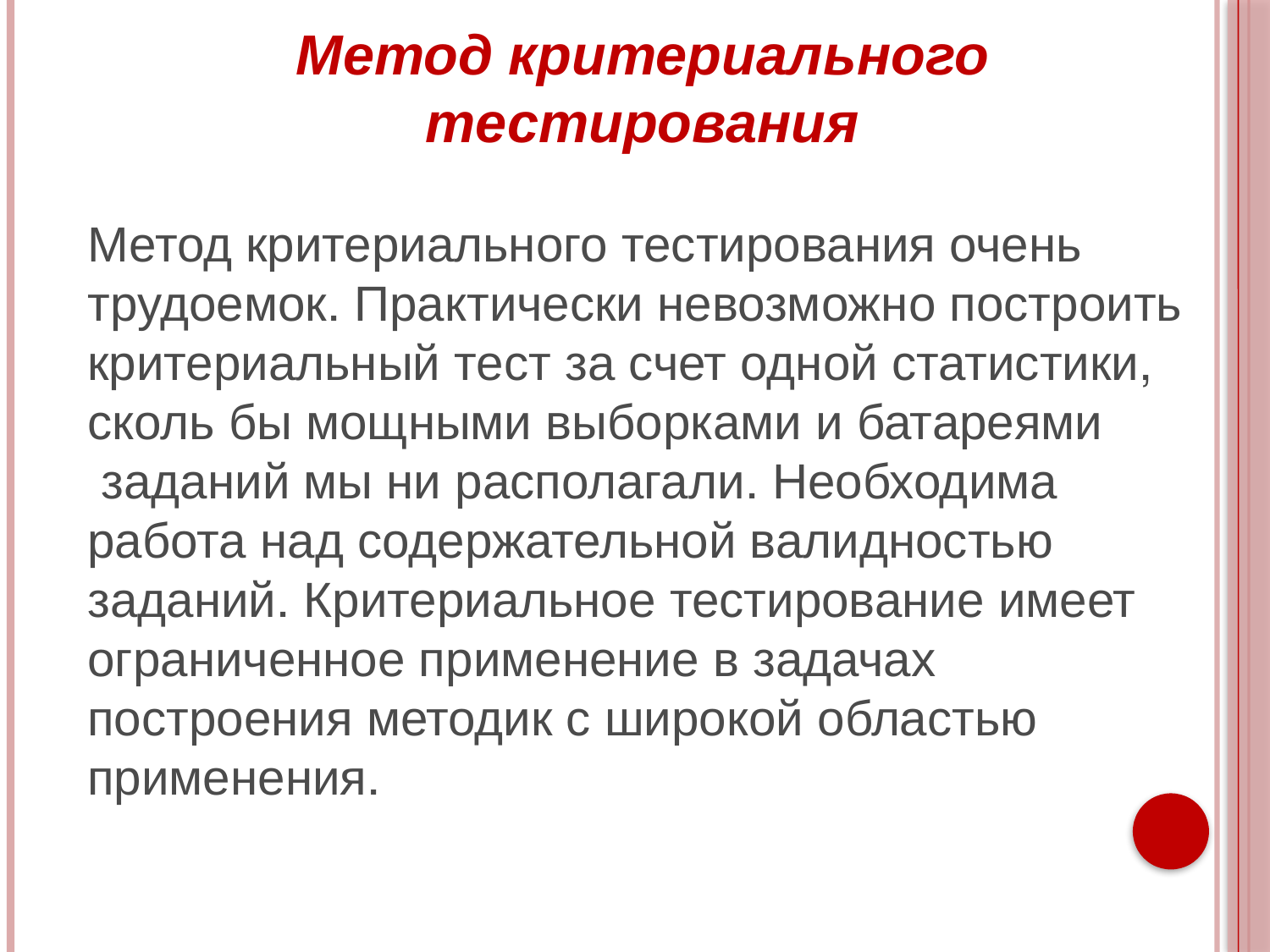

Метод критериального тестирования

Метод критериального тестирования очень трудоемок. Практически невозможно построить критериальный тест за счет одной статистики,
сколь бы мощными выборками и батареями
 заданий мы ни располагали. Необходима
работа над содержательной валидностью заданий. Критериальное тестирование имеет ограниченное применение в задачах построения методик с широкой областью применения.